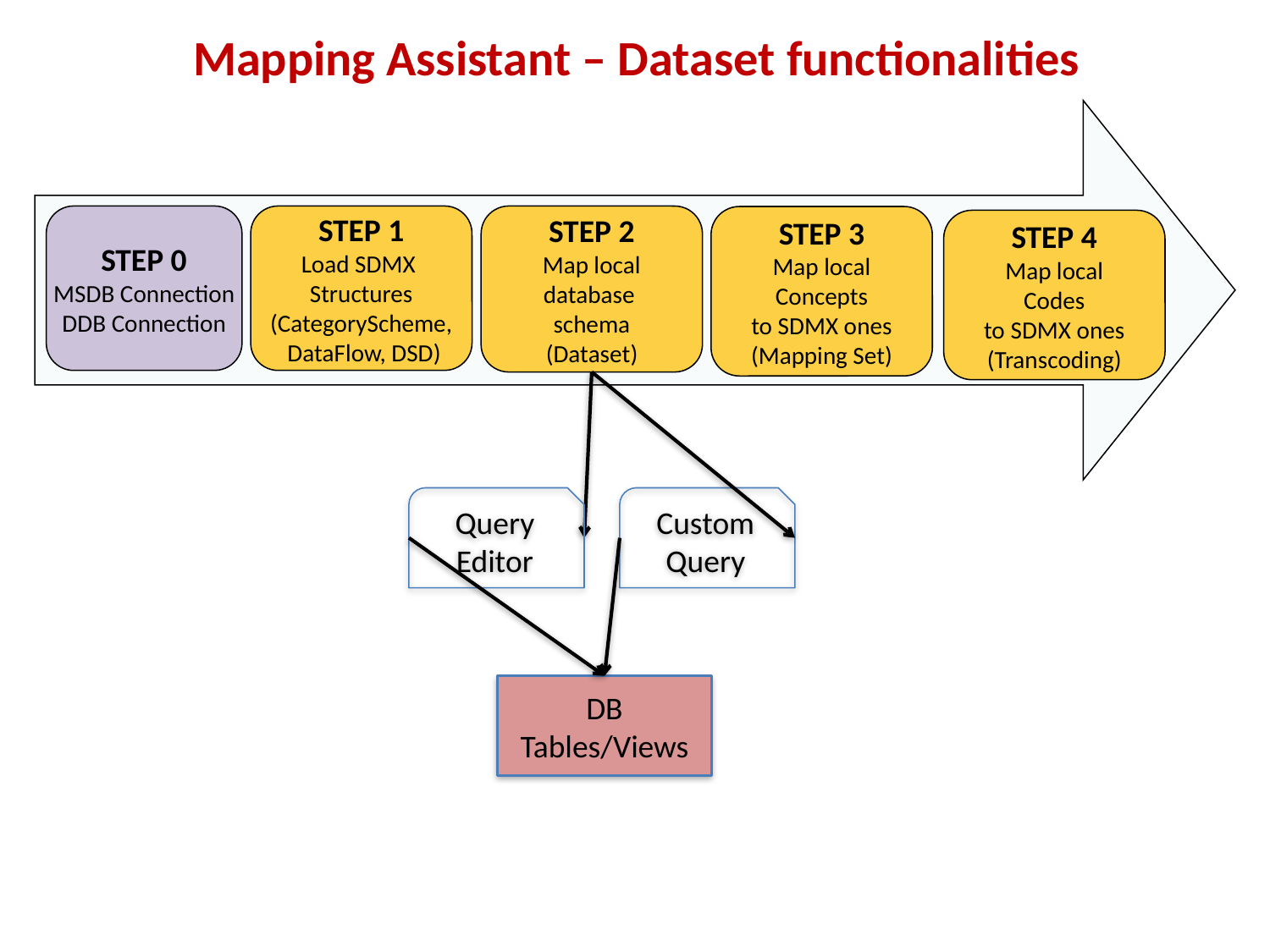

# Mapping Assistant – Dataset functionalities

STEP 0
MSDB Connection
DDB Connection
STEP 1
Load SDMX
Structures
(CategoryScheme,
 DataFlow, DSD)
STEP 2
Map local
database
schema
(Dataset)
STEP 3
Map local
Concepts
to SDMX ones
(Mapping Set)
STEP 4
Map local
Codes
to SDMX ones
(Transcoding)
Query Editor
Custom Query
DB
Tables/Views